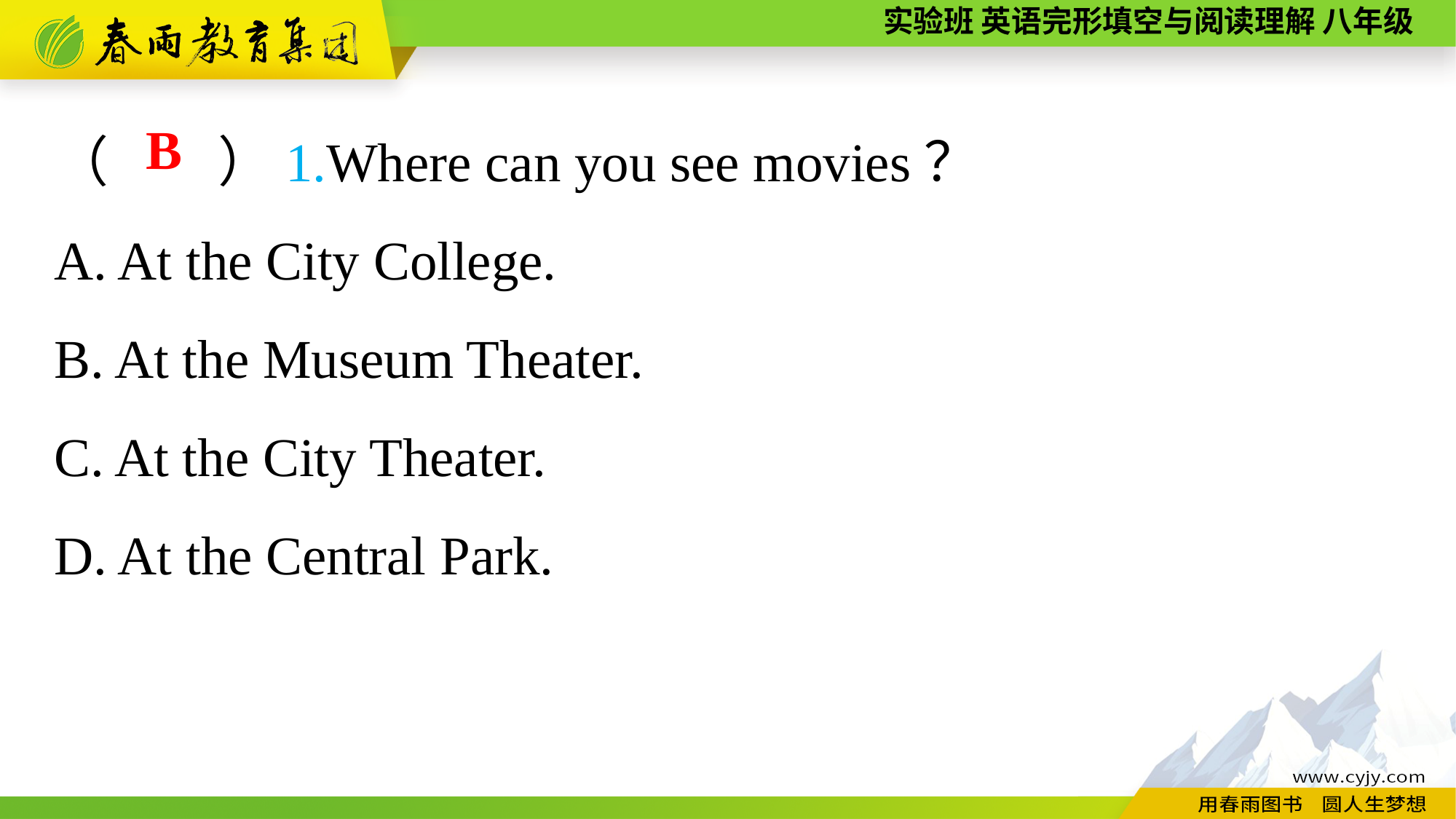

（　　）1.Where can you see movies？
A. At the City College.
B. At the Museum Theater.
C. At the City Theater.
D. At the Central Park.
B